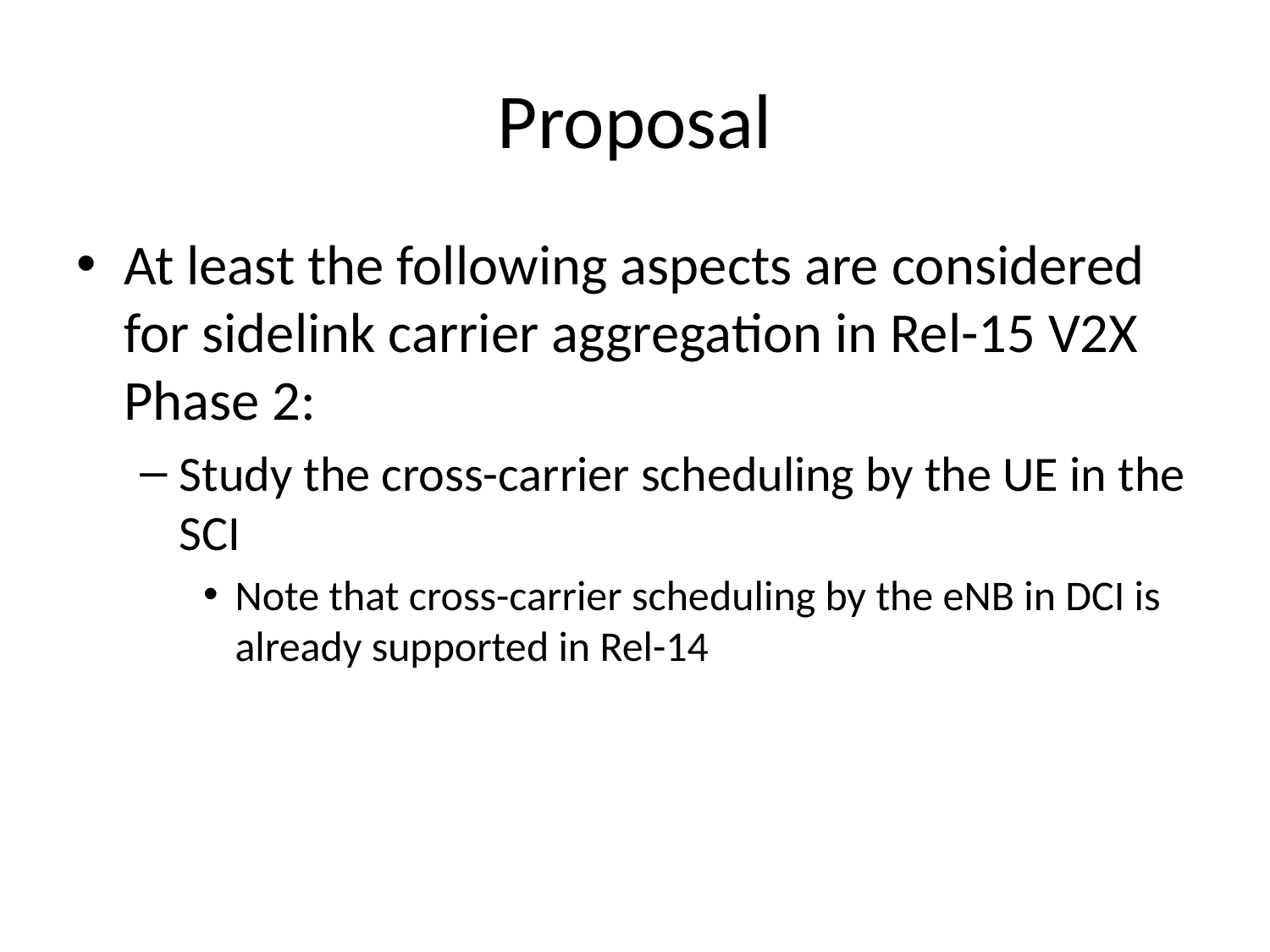

# Proposal
At least the following aspects are considered for sidelink carrier aggregation in Rel-15 V2X Phase 2:
Study the cross-carrier scheduling by the UE in the SCI
Note that cross-carrier scheduling by the eNB in DCI is already supported in Rel-14